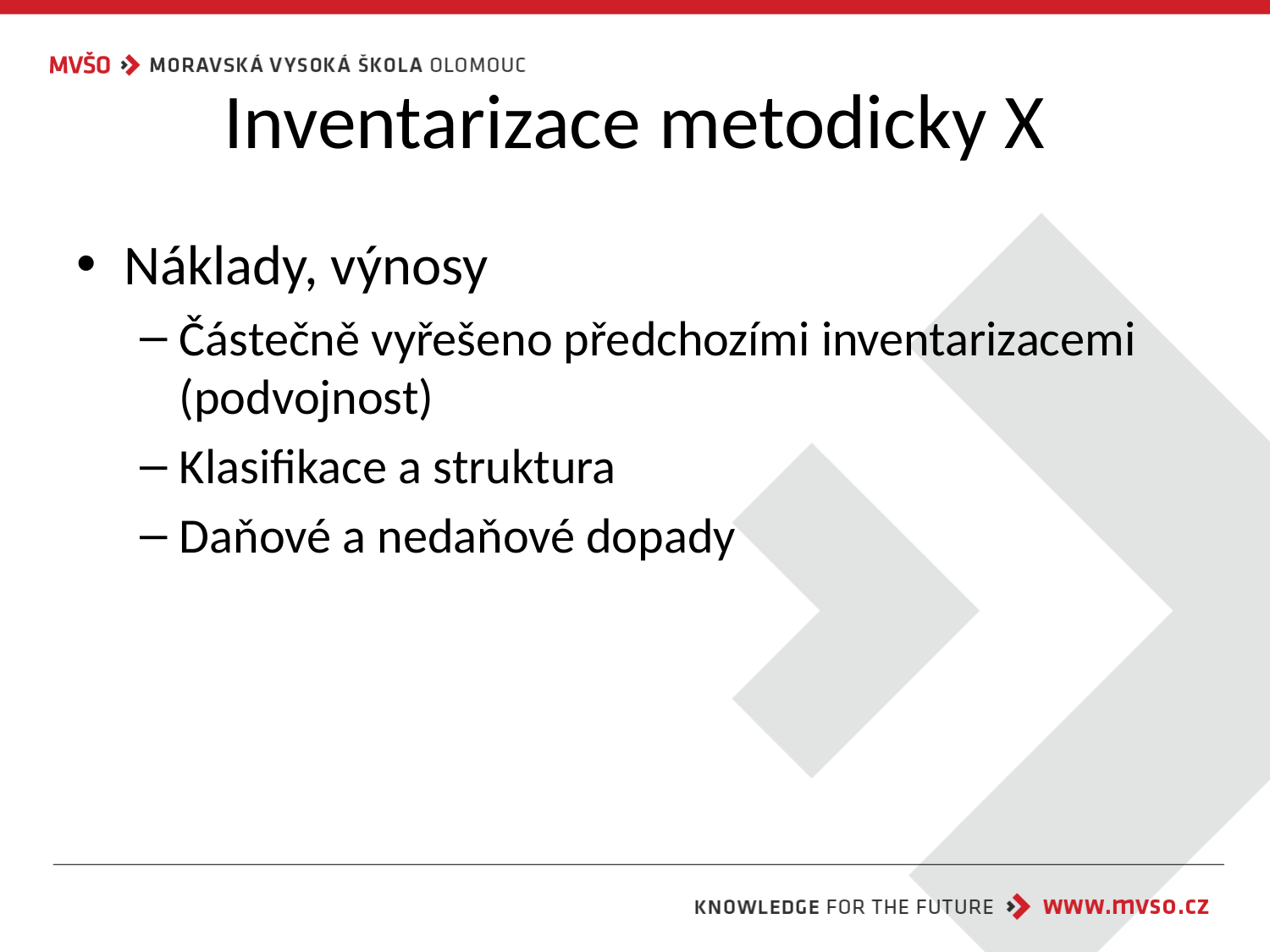

# Inventarizace metodicky X
Náklady, výnosy
Částečně vyřešeno předchozími inventarizacemi (podvojnost)
Klasifikace a struktura
Daňové a nedaňové dopady